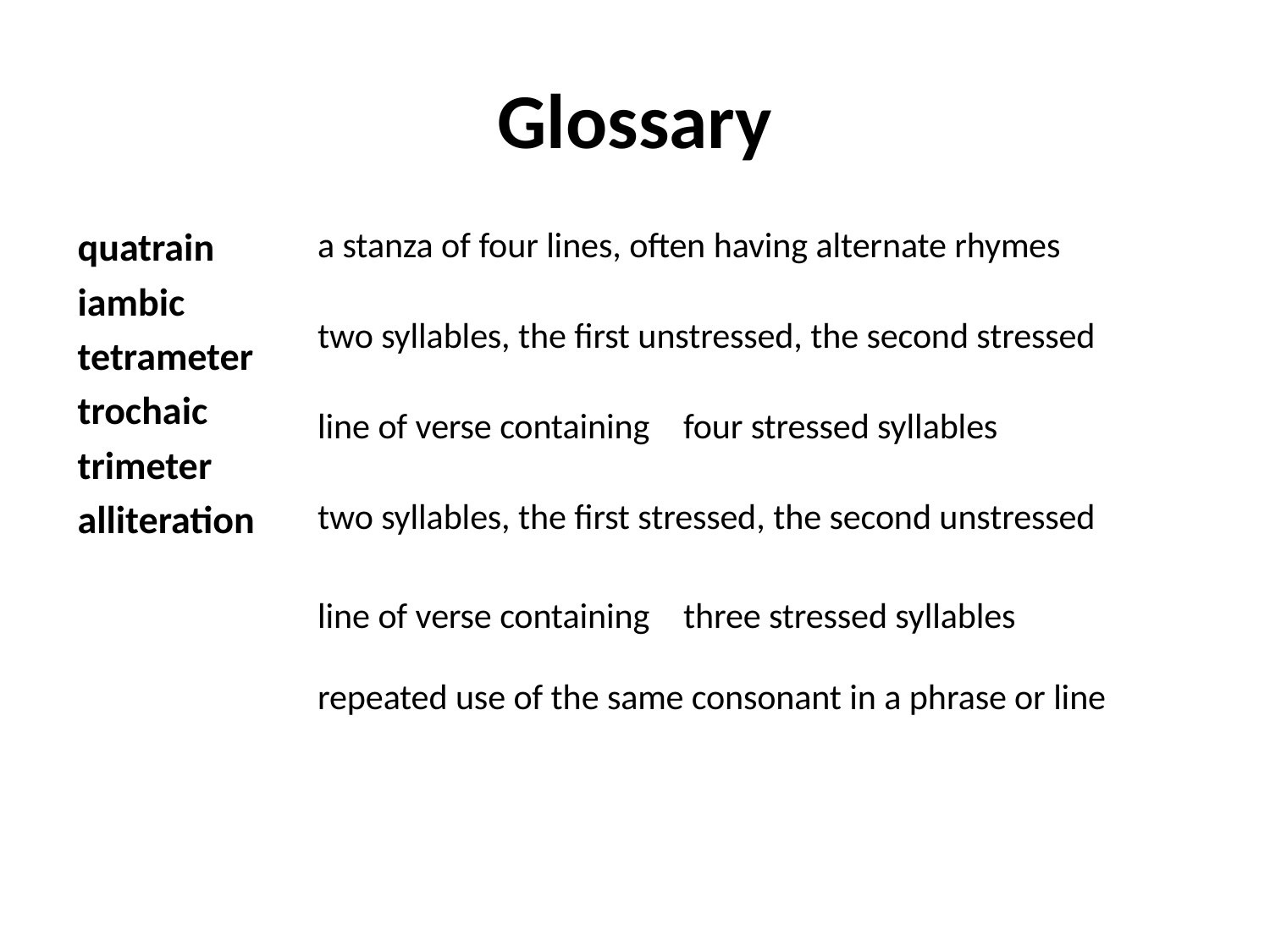

# Glossary
quatrain
iambic
tetrameter
trochaic
trimeter
alliteration
a stanza of four lines, often having alternate rhymes

two syllables, the first unstressed, the second stressed

line of verse containing 	four stressed syllables

two syllables, the first stressed, the second unstressed

line of verse containing 	three stressed syllables

repeated use of the same consonant in a phrase or line